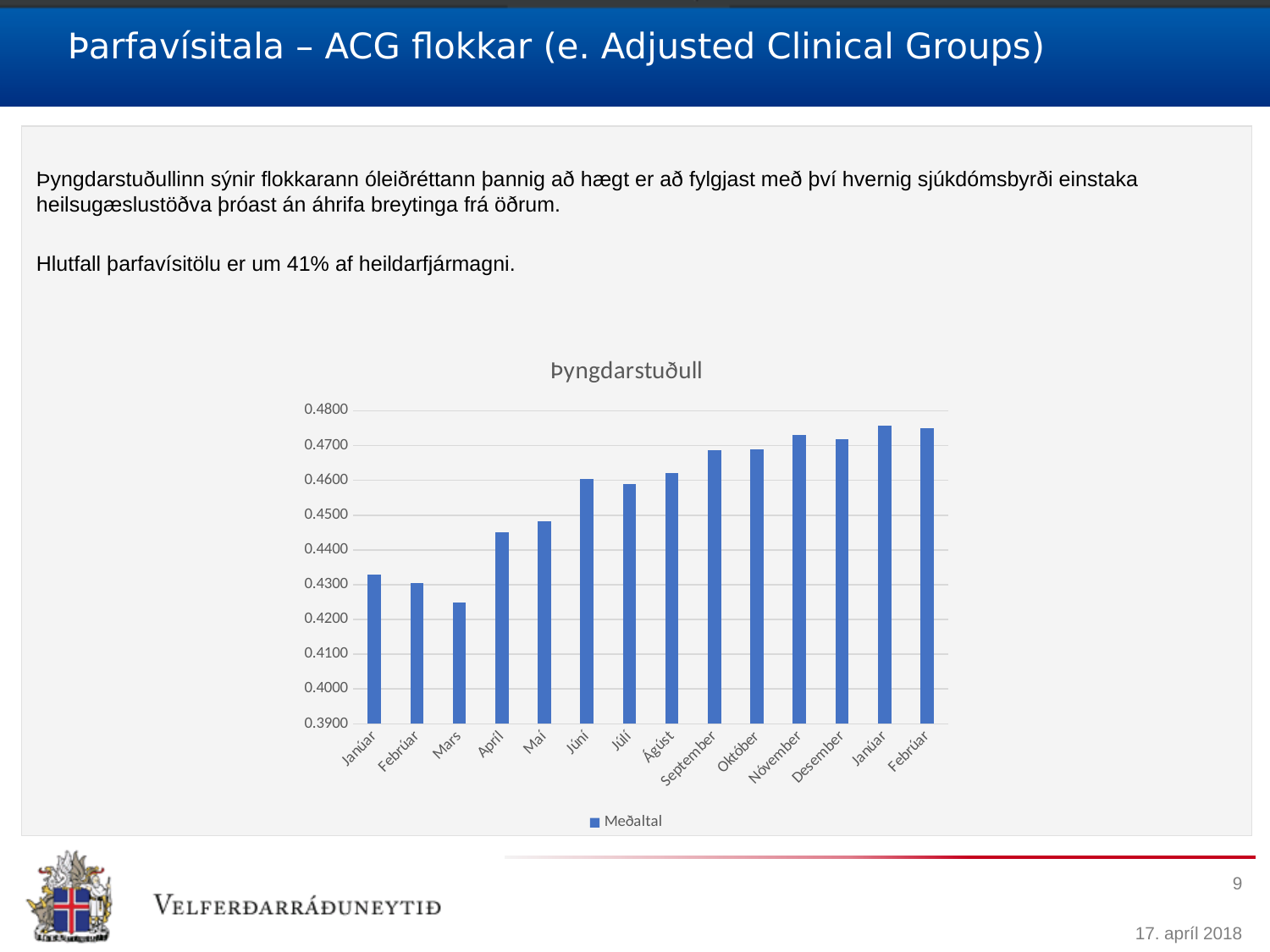

# Þarfavísitala – ACG flokkar (e. Adjusted Clinical Groups)

Þyngdarstuðullinn sýnir flokkarann óleiðréttann þannig að hægt er að fylgjast með því hvernig sjúkdómsbyrði einstaka heilsugæslustöðva þróast án áhrifa breytinga frá öðrum.

Hlutfall þarfavísitölu er um 41% af heildarfjármagni.

[unsupported chart]

9
17. apríl 2018